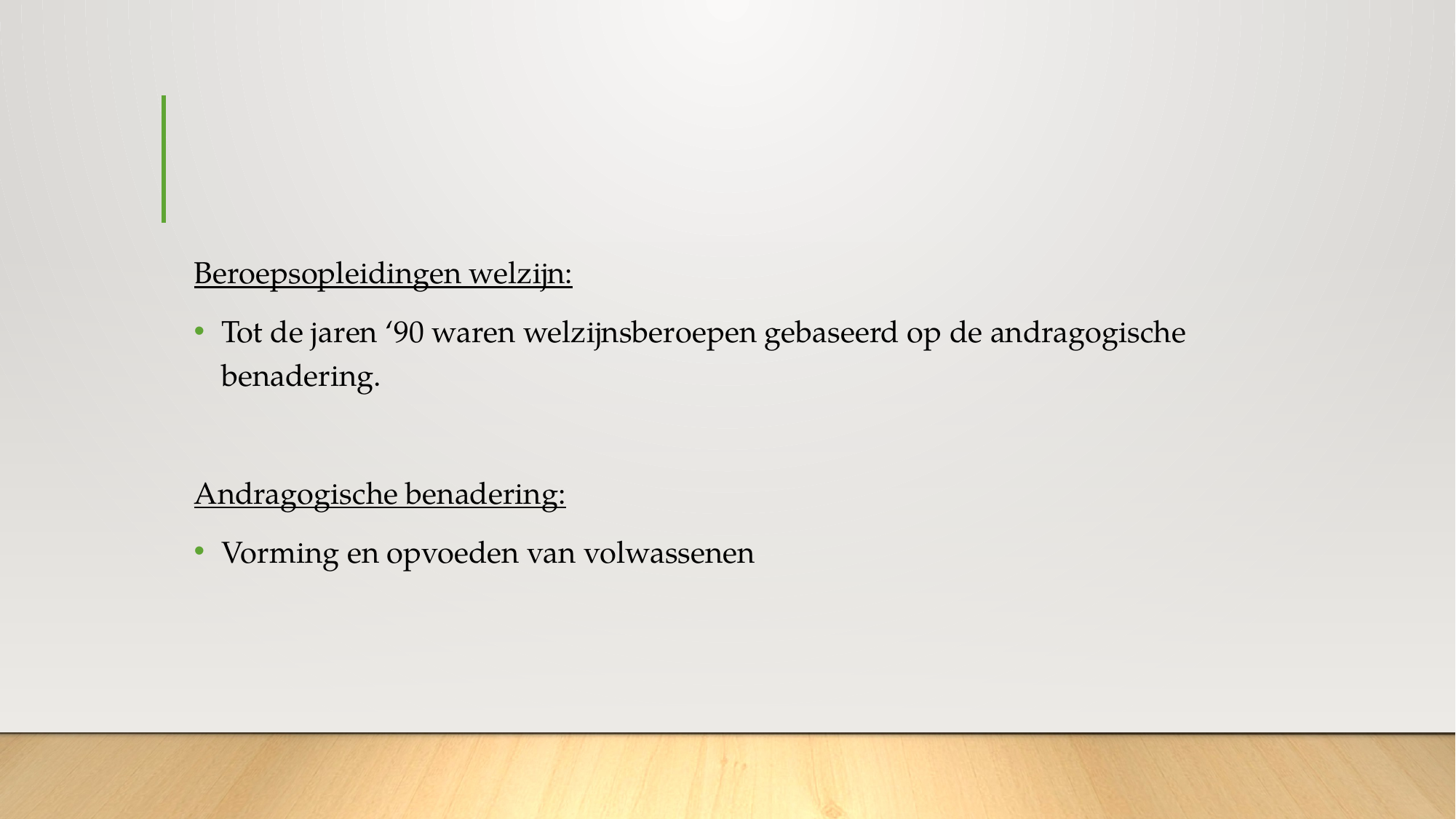

#
Beroepsopleidingen welzijn:
Tot de jaren ‘90 waren welzijnsberoepen gebaseerd op de andragogische benadering.

Andragogische benadering:
Vorming en opvoeden van volwassenen